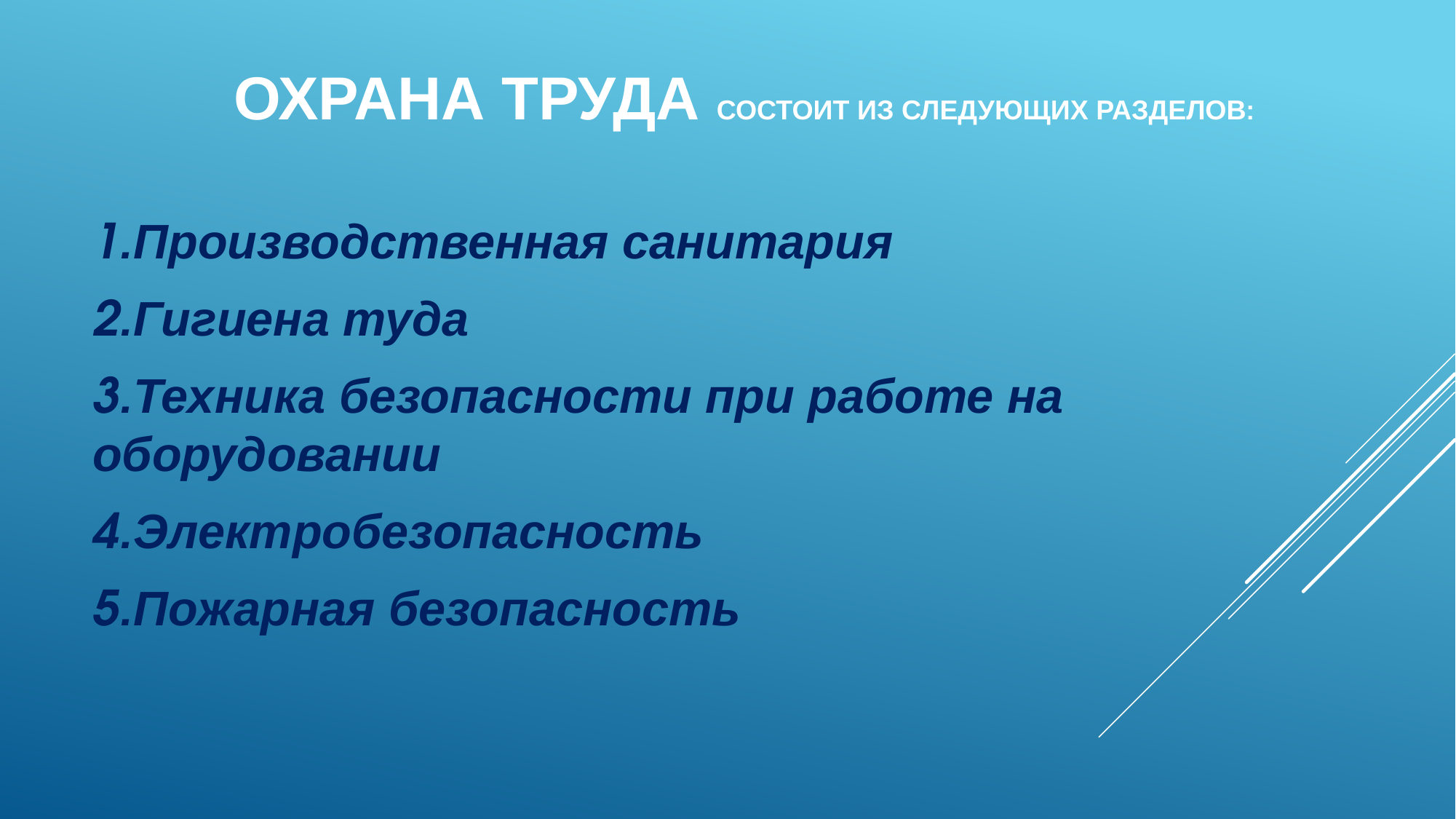

# Охрана труда состоит из следующих разделов:
1.Производственная санитария
2.Гигиена туда
3.Техника безопасности при работе на оборудовании
4.Электробезопасность
5.Пожарная безопасность